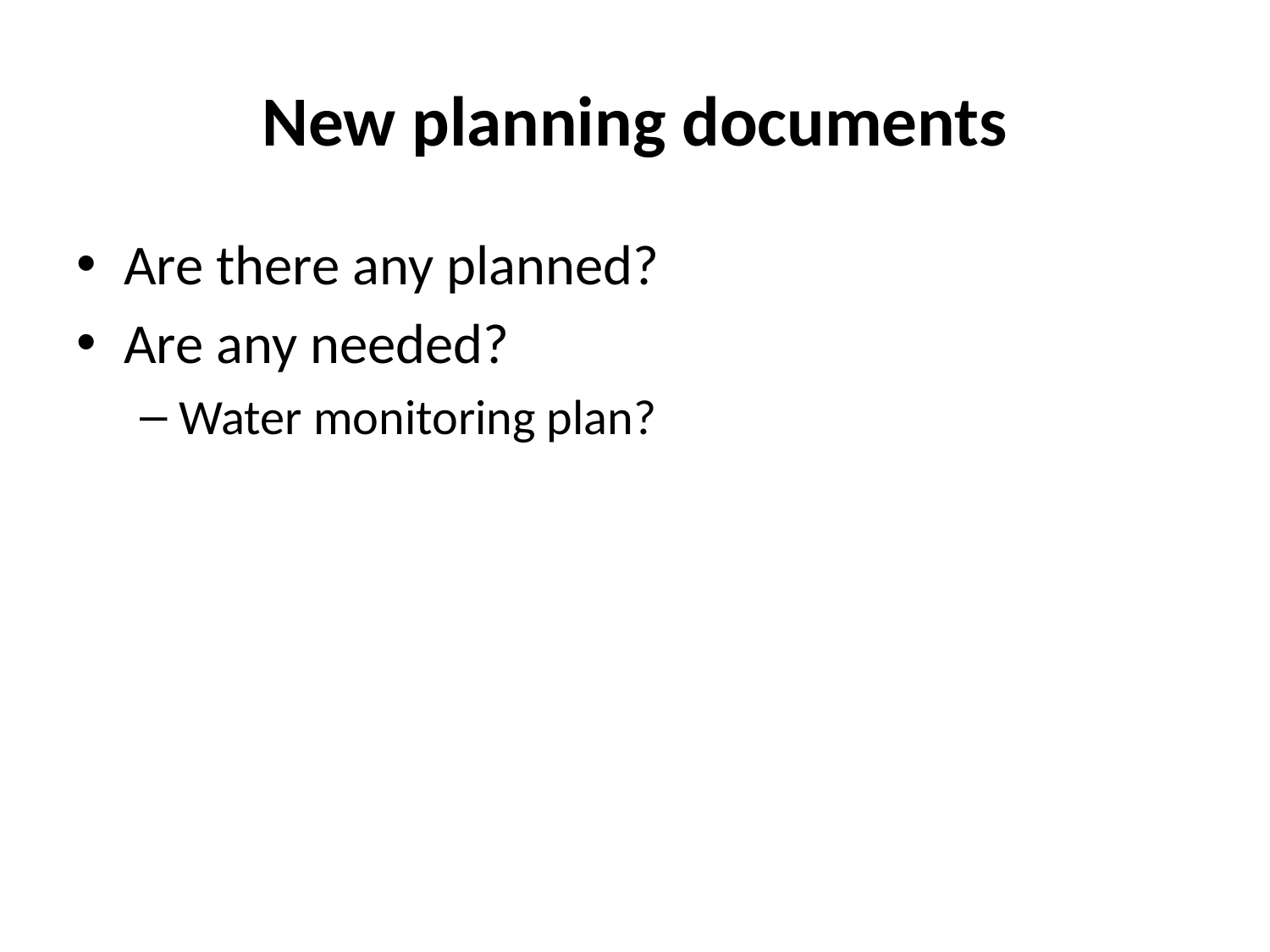

# New planning documents
Are there any planned?
Are any needed?
Water monitoring plan?